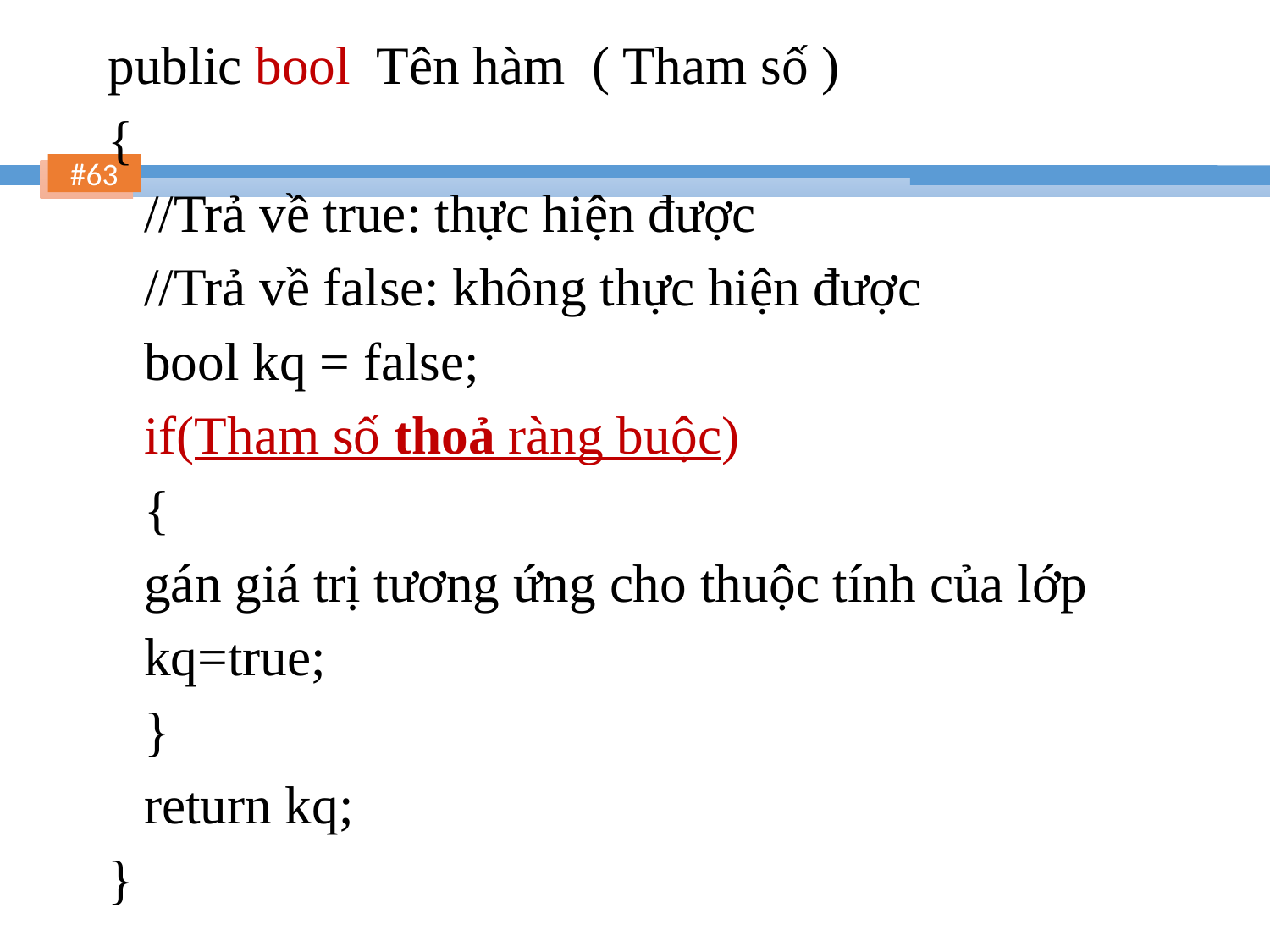

public bool  Tên hàm  ( Tham số )
{
	//Trả về true: thực hiện được
	//Trả về false: không thực hiện được
	bool kq = false;
	if(Tham số thoả ràng buộc)
	{
		gán giá trị tương ứng cho thuộc tính của lớp
		kq=true;
	}
	return kq;
}
63